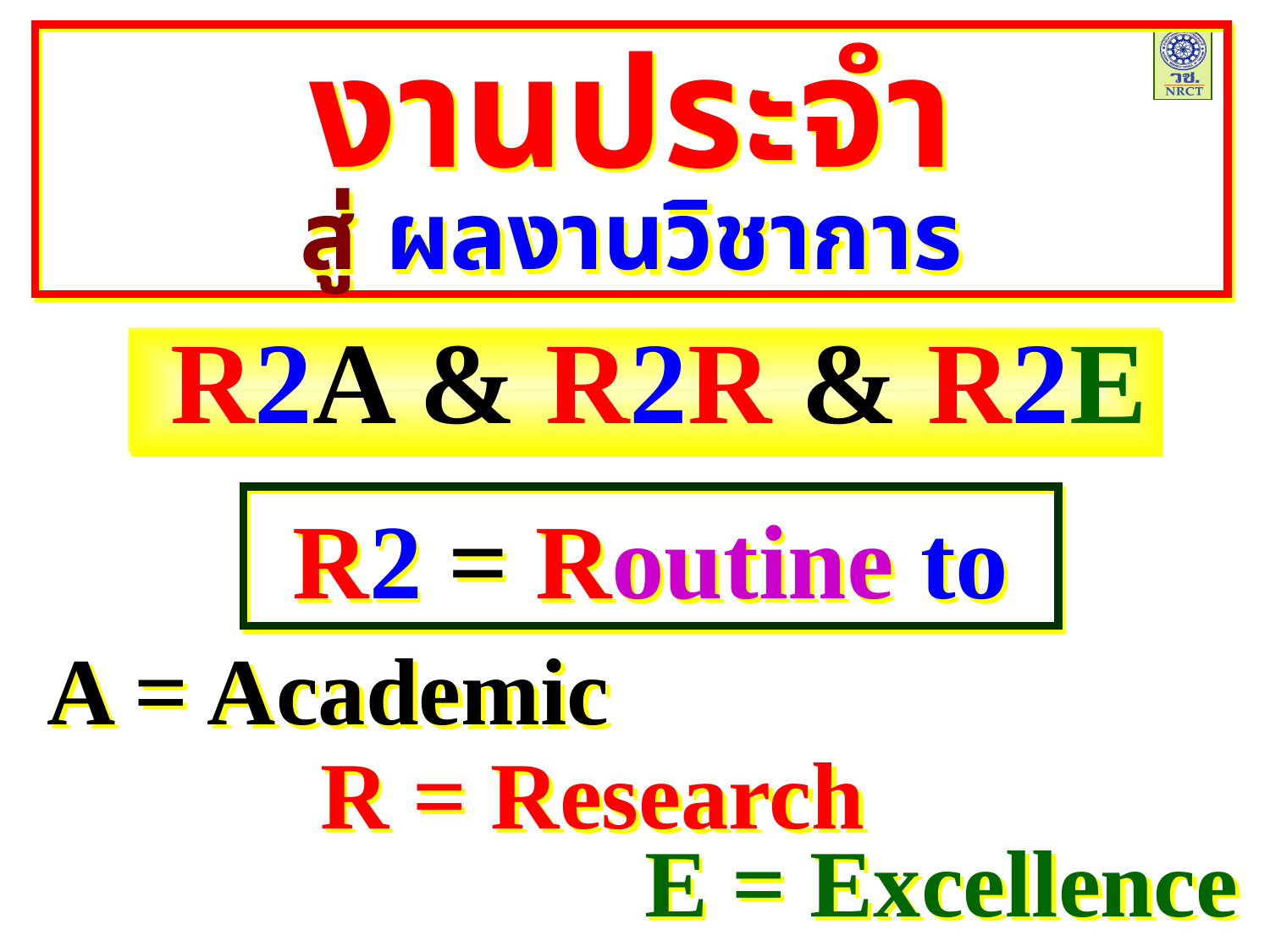

งานประจำ
สู่ ผลงานวิชาการ
 R2A & R2R & R2E
R2 = Routine to
A = Academic
R = Research
E = Excellence